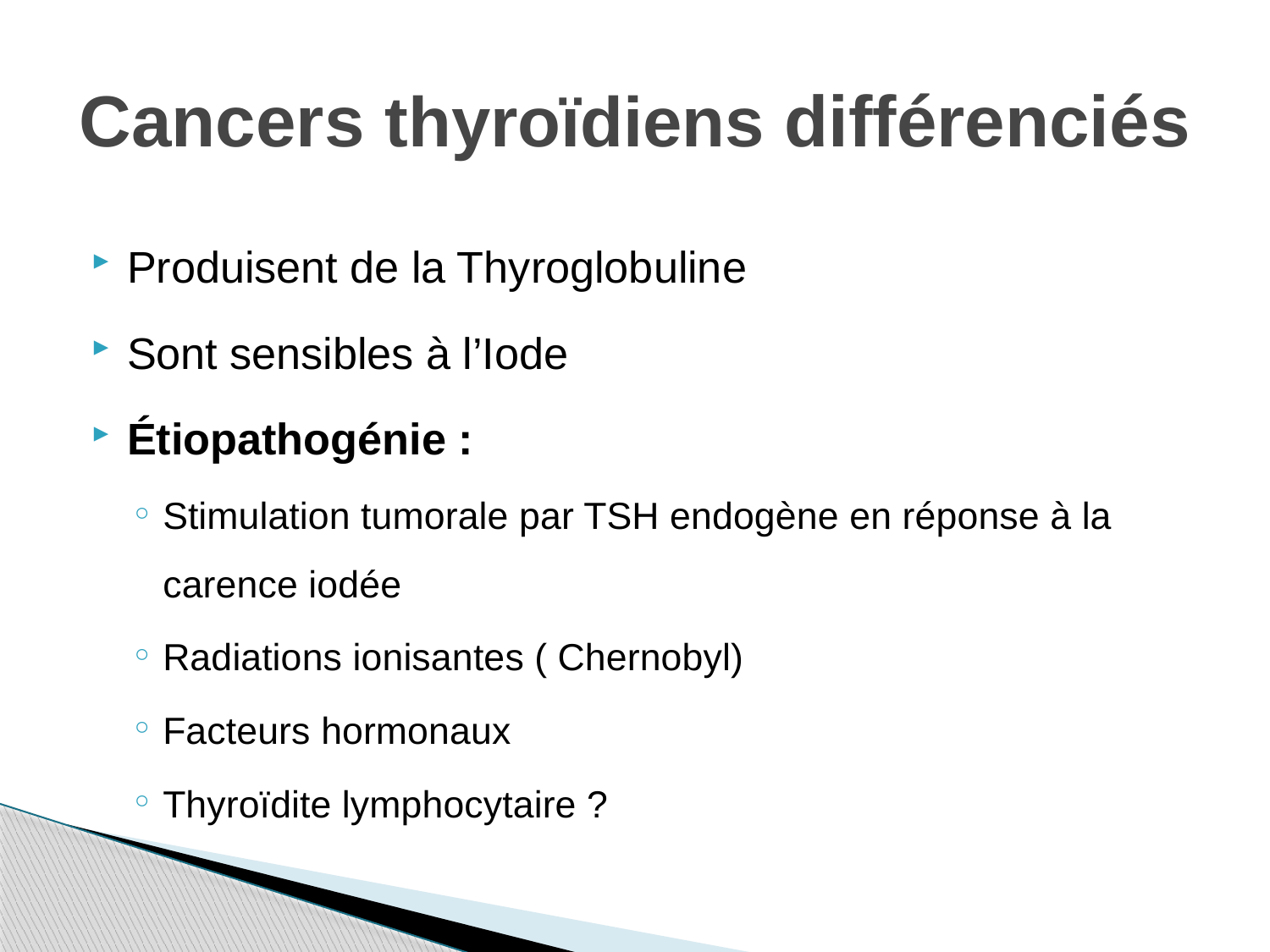

# Cancers thyroïdiens différenciés
Produisent de la Thyroglobuline
Sont sensibles à l’Iode
Étiopathogénie :
Stimulation tumorale par TSH endogène en réponse à la carence iodée
Radiations ionisantes ( Chernobyl)
Facteurs hormonaux
Thyroïdite lymphocytaire ?